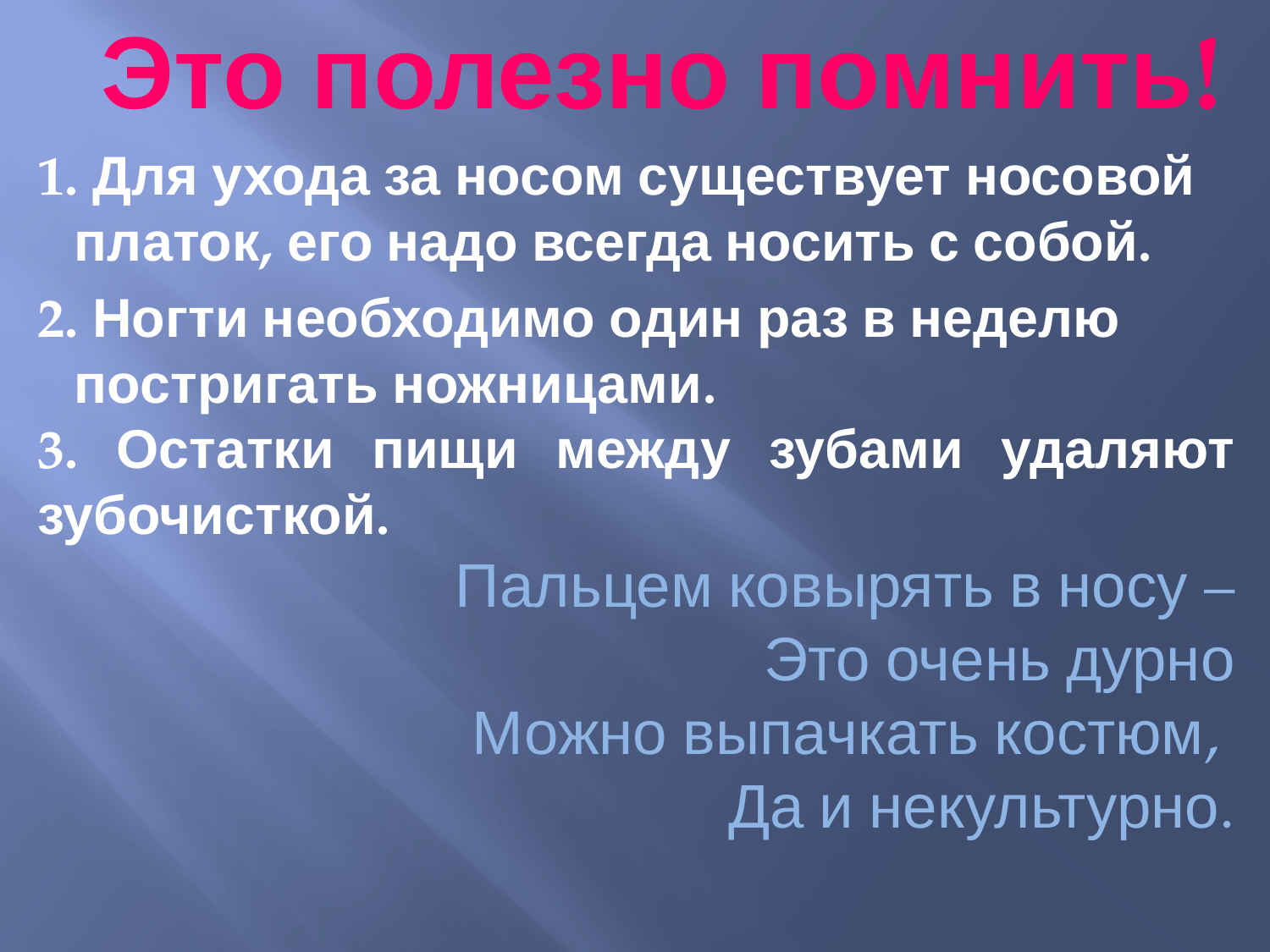

Это полезно помнить!
1. Для ухода за носом существует носовой платок, его надо всегда носить с собой.
2. Ногти необходимо один раз в неделю постригать ножницами.
3. Остатки пищи между зубами удаляют зубочисткой.
Пальцем ковырять в носу –
Это очень дурно
Можно выпачкать костюм,
Да и некультурно.

#